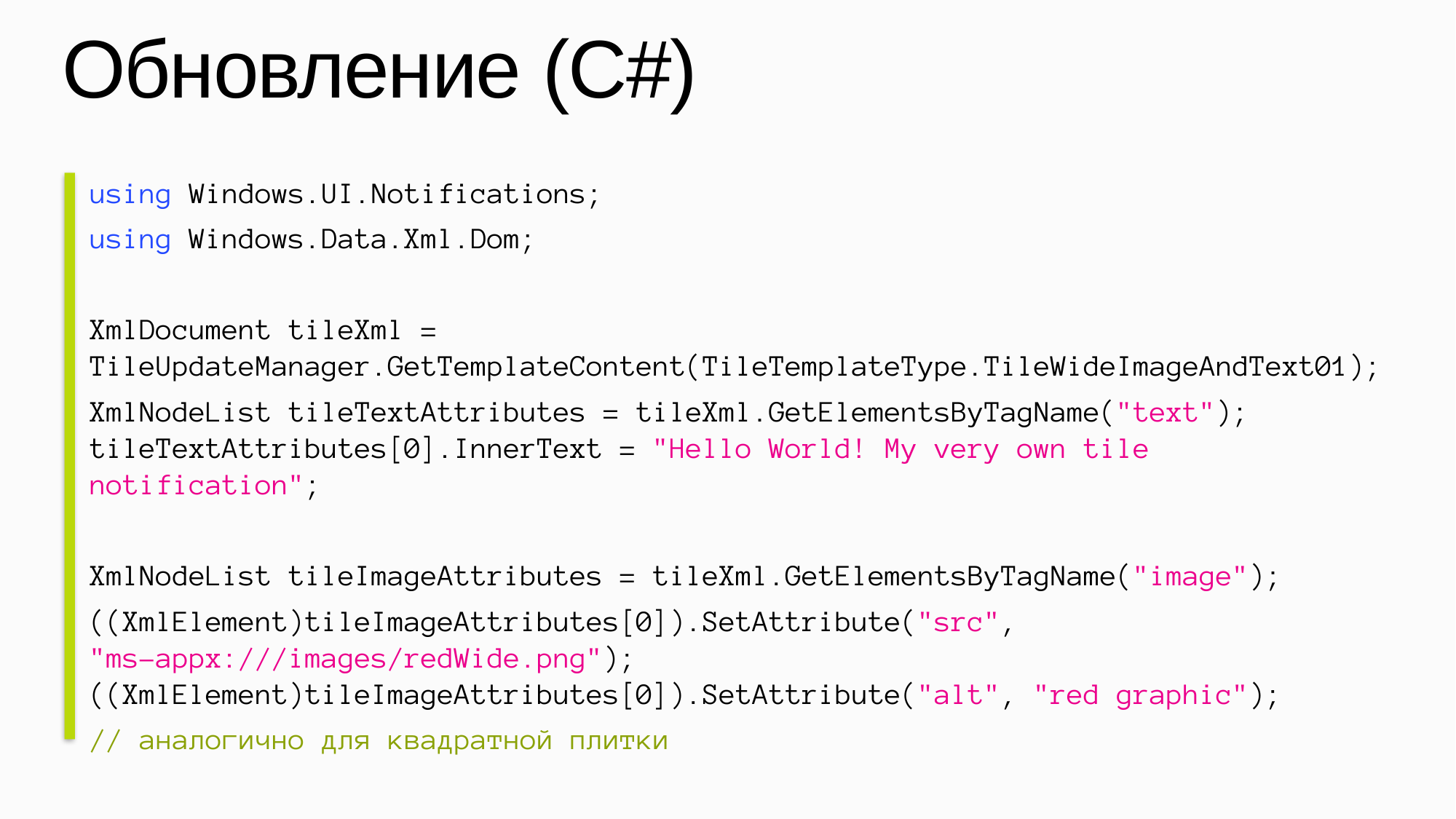

# Обновление (C#)
using Windows.UI.Notifications;
using Windows.Data.Xml.Dom;

XmlDocument tileXml = TileUpdateManager.GetTemplateContent(TileTemplateType.TileWideImageAndText01);
XmlNodeList tileTextAttributes = tileXml.GetElementsByTagName("text"); tileTextAttributes[0].InnerText = "Hello World! My very own tile notification";

XmlNodeList tileImageAttributes = tileXml.GetElementsByTagName("image");
((XmlElement)tileImageAttributes[0]).SetAttribute("src", "ms-appx:///images/redWide.png"); ((XmlElement)tileImageAttributes[0]).SetAttribute("alt", "red graphic");
// аналогично для квадратной плитки